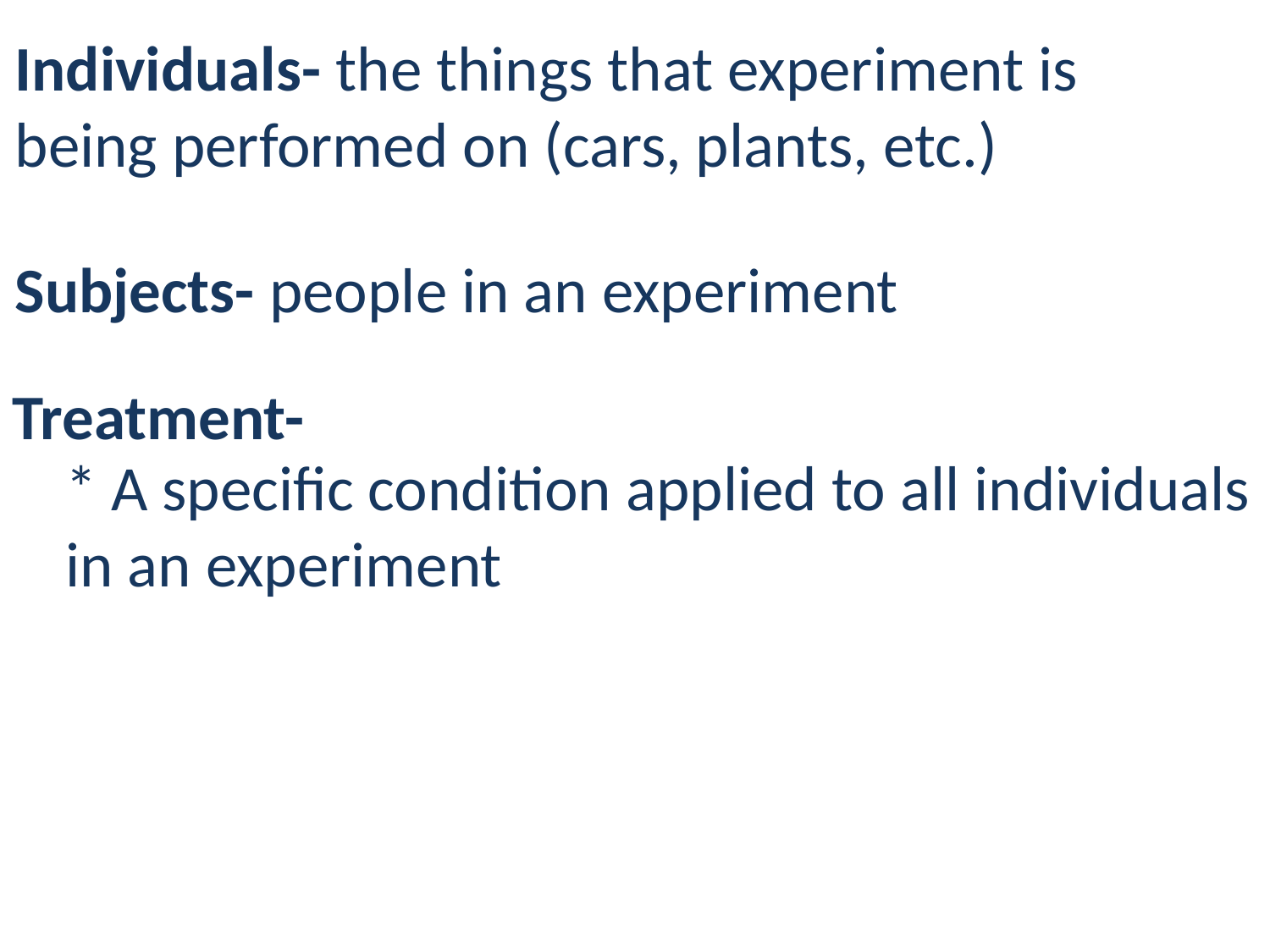

Individuals- the things that experiment is being performed on (cars, plants, etc.)
Subjects- people in an experiment
Treatment-
* A specific condition applied to all individuals in an experiment